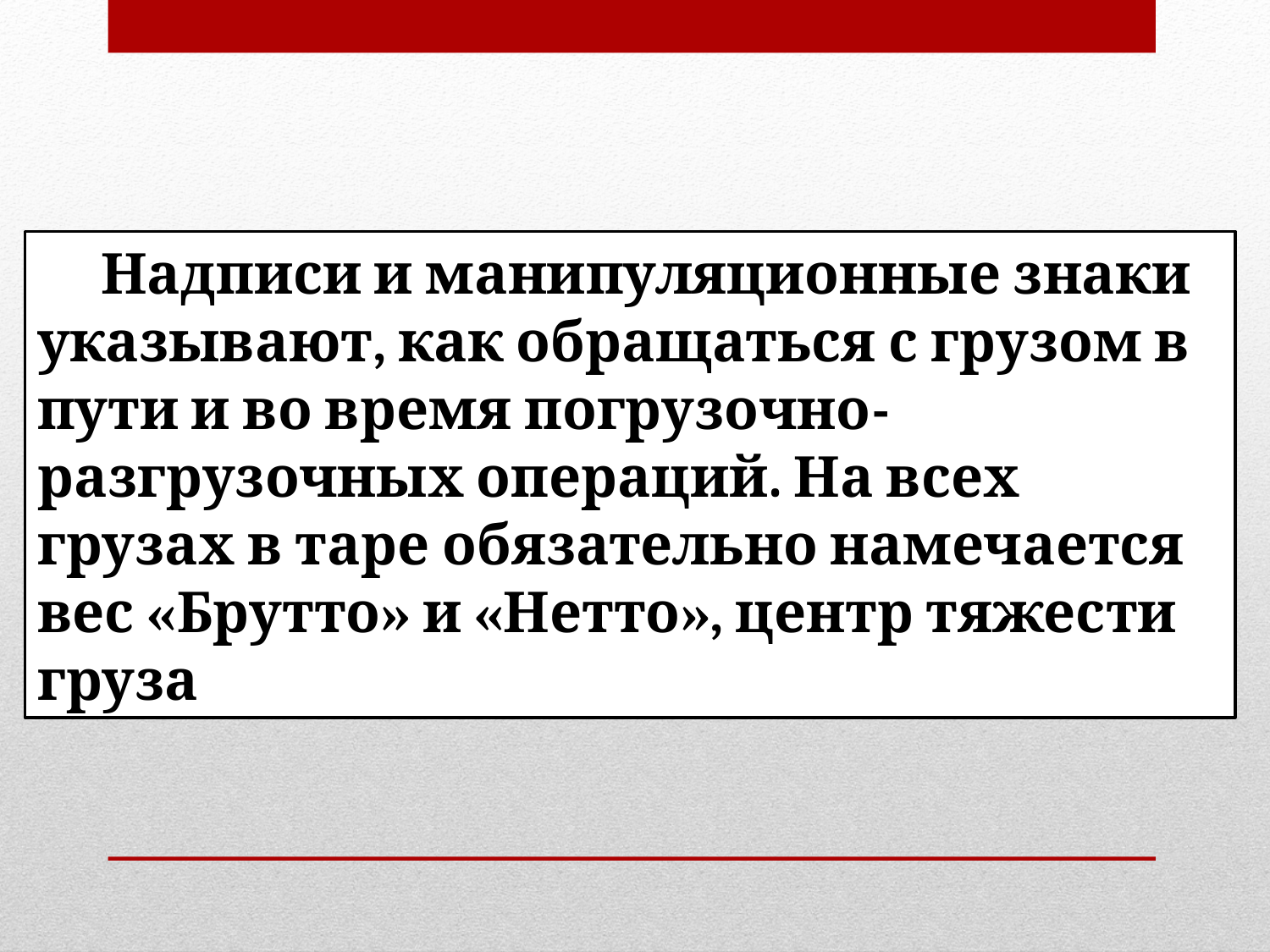

Надписи и манипуляционные знаки указывают, как обращаться с грузом в пути и во время погрузочно-разгрузочных операций. На всех грузах в таре обязательно намечается вес «Брутто» и «Нетто», центр тяжести груза